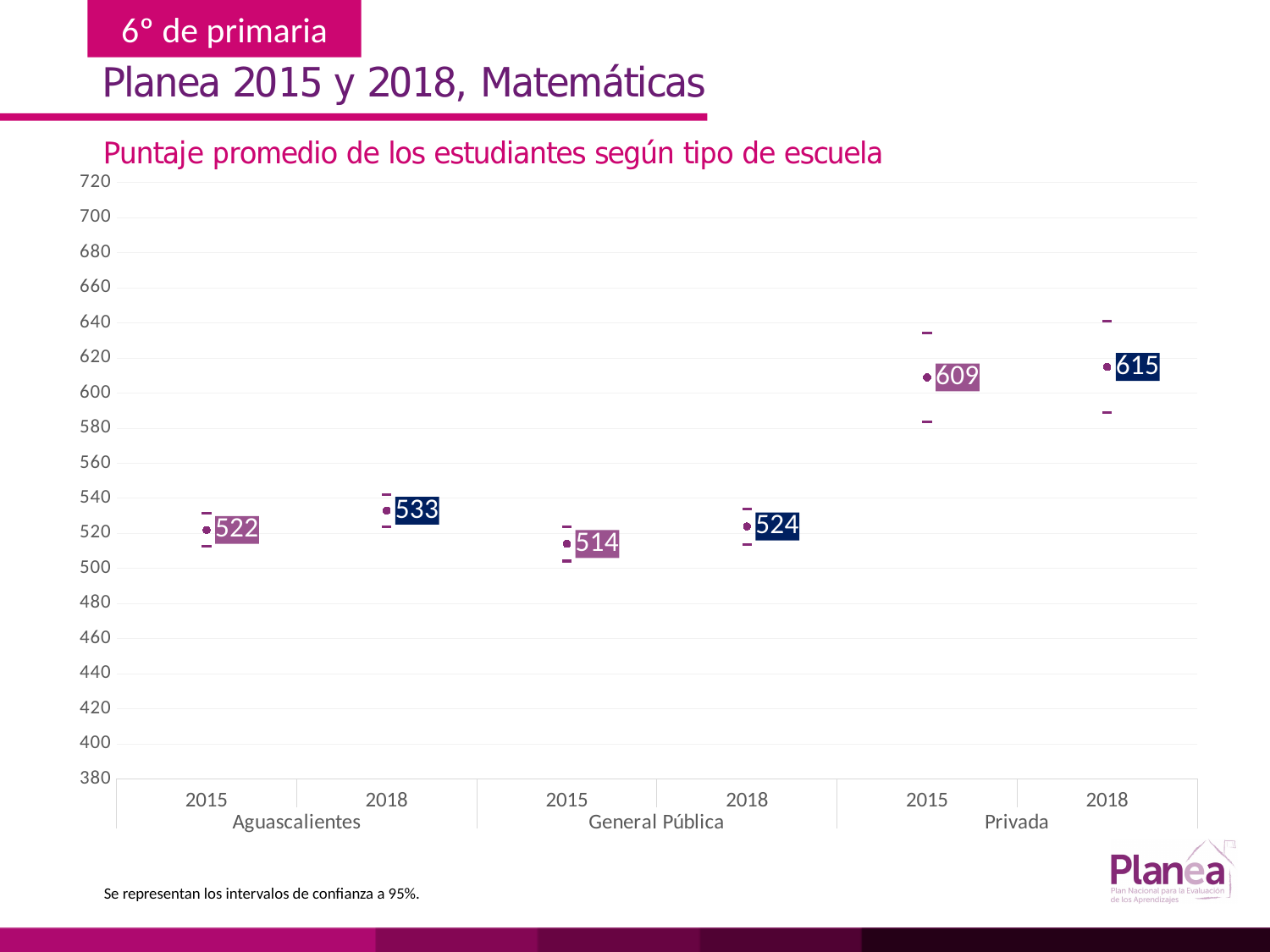

Planea 2015 y 2018, Matemáticas

Puntaje promedio de los estudiantes según tipo de escuela

### Chart

| Category |  |  |  |
|---|---|---|---|
| 2015 | 512.647 | 531.353 | 522.0 |
| 2018 | 523.647 | 542.353 | 533.0 |
| 2015 | 504.249 | 523.751 | 514.0 |
| 2018 | 513.851 | 534.149 | 524.0 |
| 2015 | 583.528 | 634.472 | 609.0 |
| 2018 | 588.931 | 641.069 | 615.0 |
Se representan los intervalos de confianza a 95%.